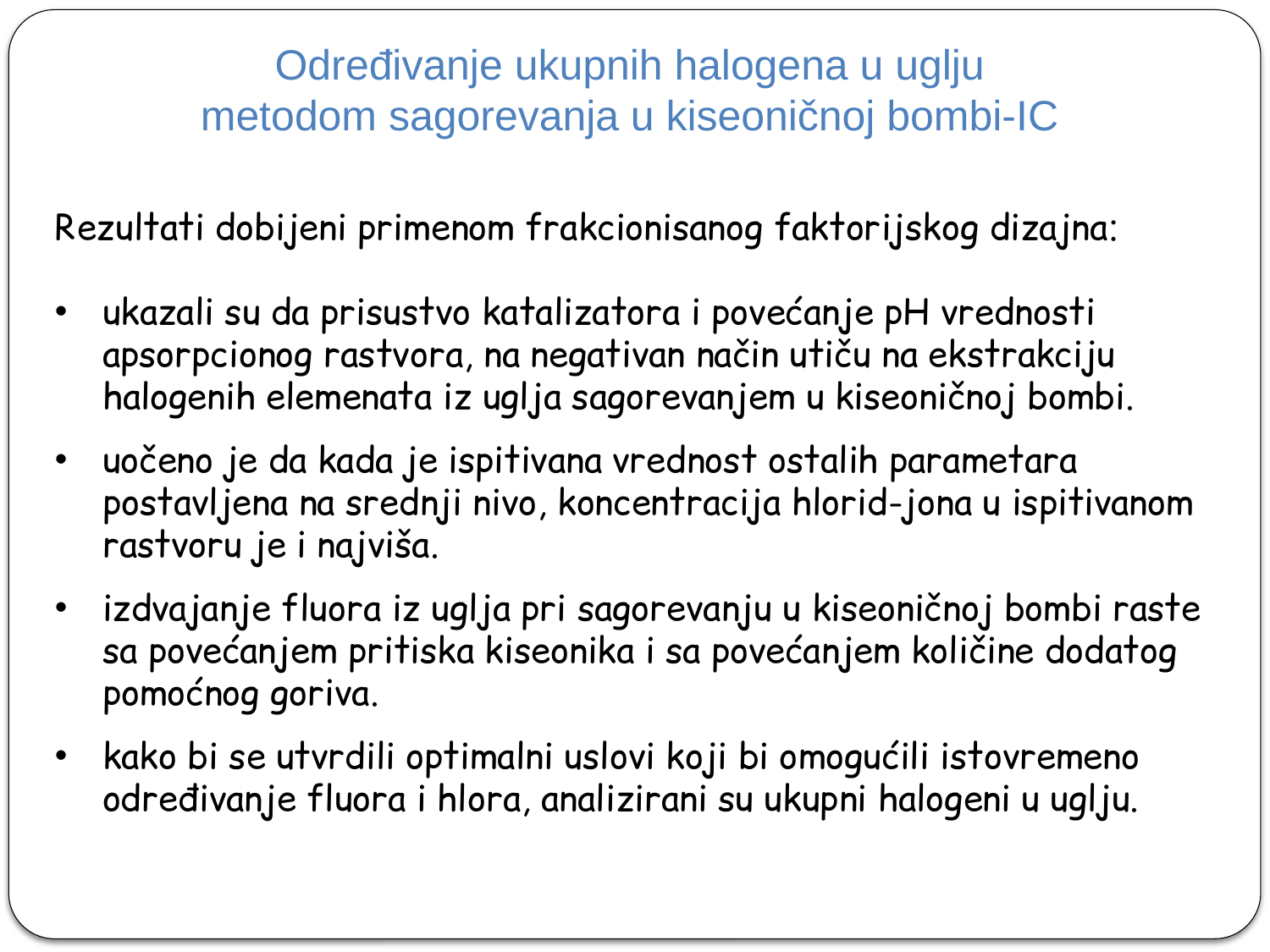

Određivanje ukupnih halogena u uglju metodom sagorevanja u kiseoničnoj bombi-IC
Rezultati dobijeni primenom frakcionisanog faktorijskog dizajna:

ukazali su da prisustvo katalizatora i povećanje pH vrednosti apsorpcionog rastvora, na negativan način utiču na ekstrakciju halogenih elemenata iz uglja sagorevanjem u kiseoničnoj bombi.
uočeno je da kada je ispitivana vrednost ostalih parametara postavljena na srednji nivo, koncentracija hlorid-jona u ispitivanom rastvoru je i najviša.
izdvajanje fluora iz uglja pri sagorevanju u kiseoničnoj bombi raste sa povećanjem pritiska kiseonika i sa povećanjem količine dodatog pomoćnog goriva.
kako bi se utvrdili optimalni uslovi koji bi omogućili istovremeno određivanje fluora i hlora, analizirani su ukupni halogeni u uglju.